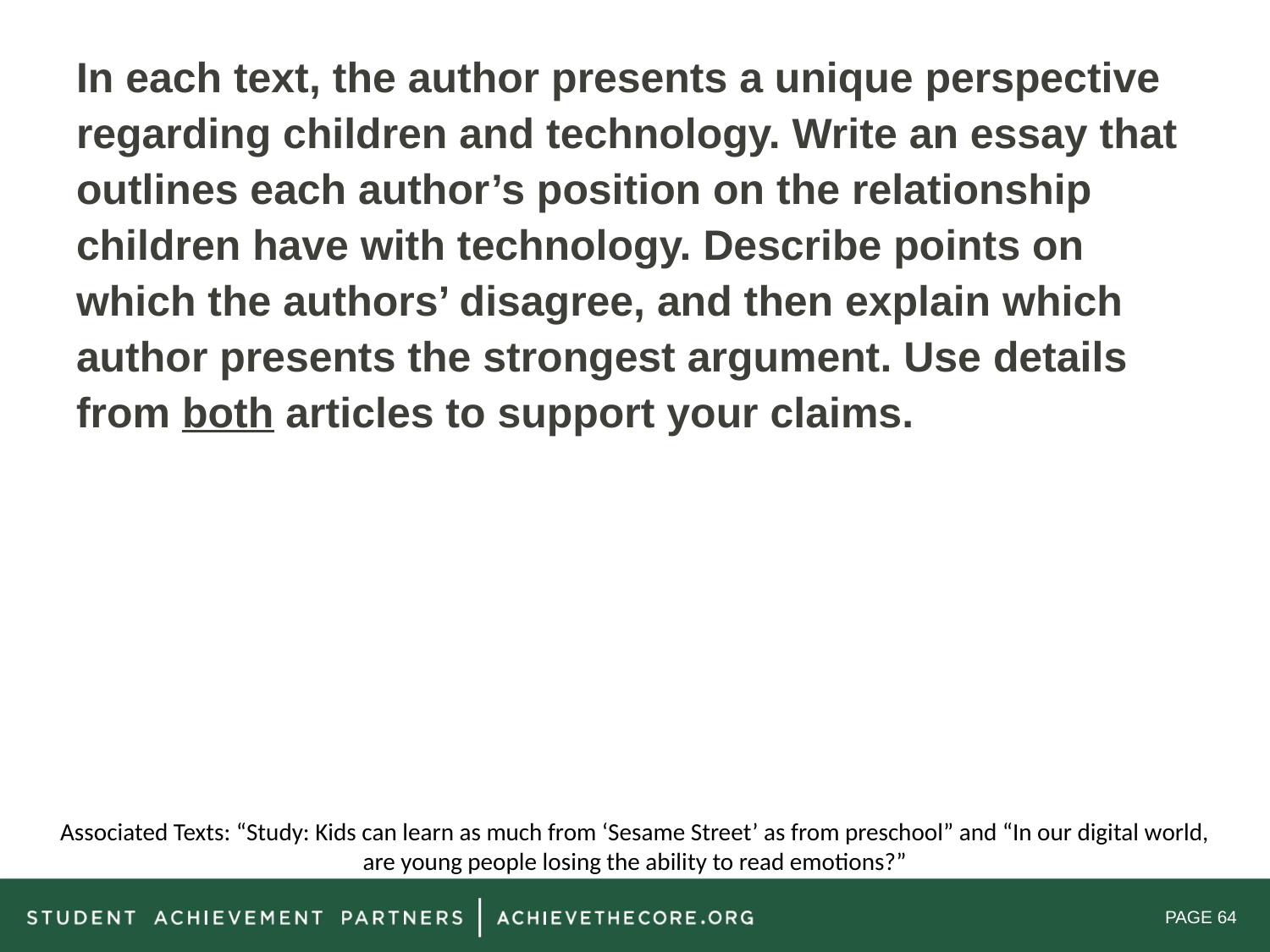

In each text, the author presents a unique perspective regarding children and technology. Write an essay that outlines each author’s position on the relationship children have with technology. Describe points on which the authors’ disagree, and then explain which author presents the strongest argument. Use details from both articles to support your claims.
Associated Texts: “Study: Kids can learn as much from ‘Sesame Street’ as from preschool” and “In our digital world, are young people losing the ability to read emotions?”